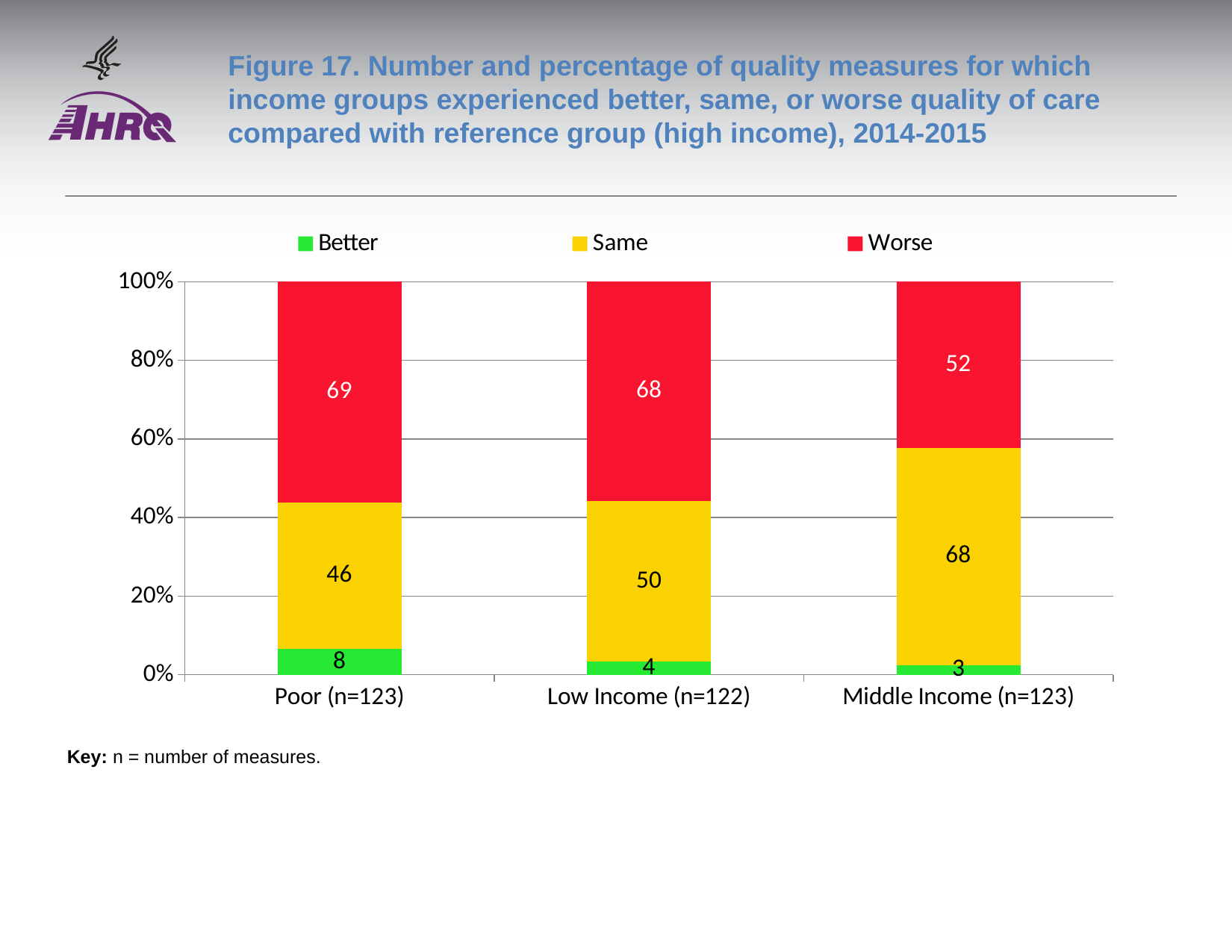

# Figure 17. Number and percentage of quality measures for which income groups experienced better, same, or worse quality of care compared with reference group (high income), 2014-2015

### Chart

| Category | Better | Same  | Worse |
|---|---|---|---|
| Poor (n=123) | 8.0 | 46.0 | 69.0 |
| Low Income (n=122) | 4.0 | 50.0 | 68.0 |
| Middle Income (n=123) | 3.0 | 68.0 | 52.0 |
Key: n = number of measures.